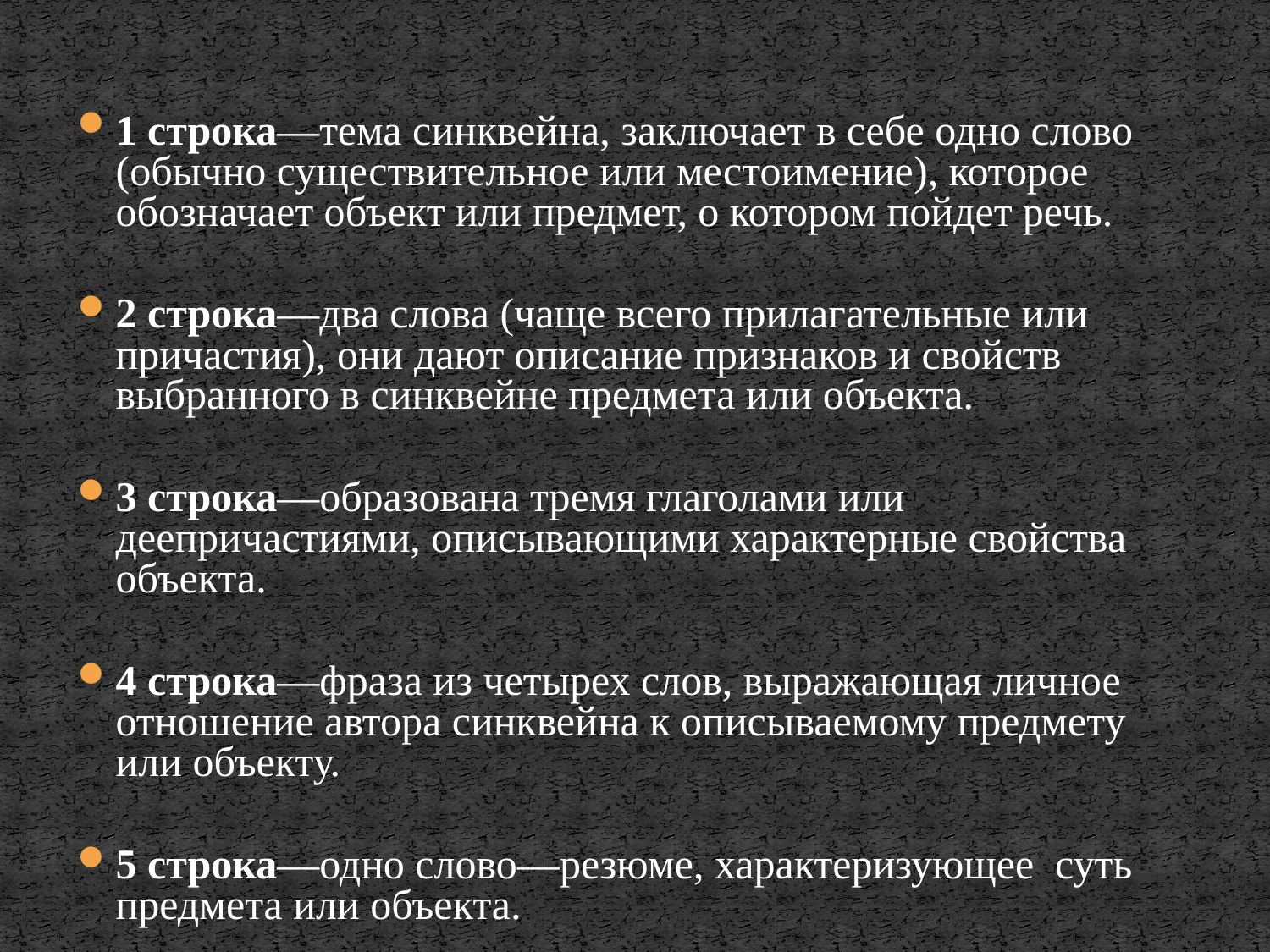

#
1 строка—тема синквейна, заключает в себе одно слово (обычно существительное или местоимение), которое обозначает объект или предмет, о котором пойдет речь.

2 строка—два слова (чаще всего прилагательные или причастия), они дают описание признаков и свойств выбранного в синквейне предмета или объекта.

3 строка—образована тремя глаголами или деепричастиями, описывающими характерные свойства объекта.

4 строка—фраза из четырех слов, выражающая личное отношение автора синквейна к описываемому предмету или объекту.

5 строка—одно слово—резюме, характеризующее  суть предмета или объекта.